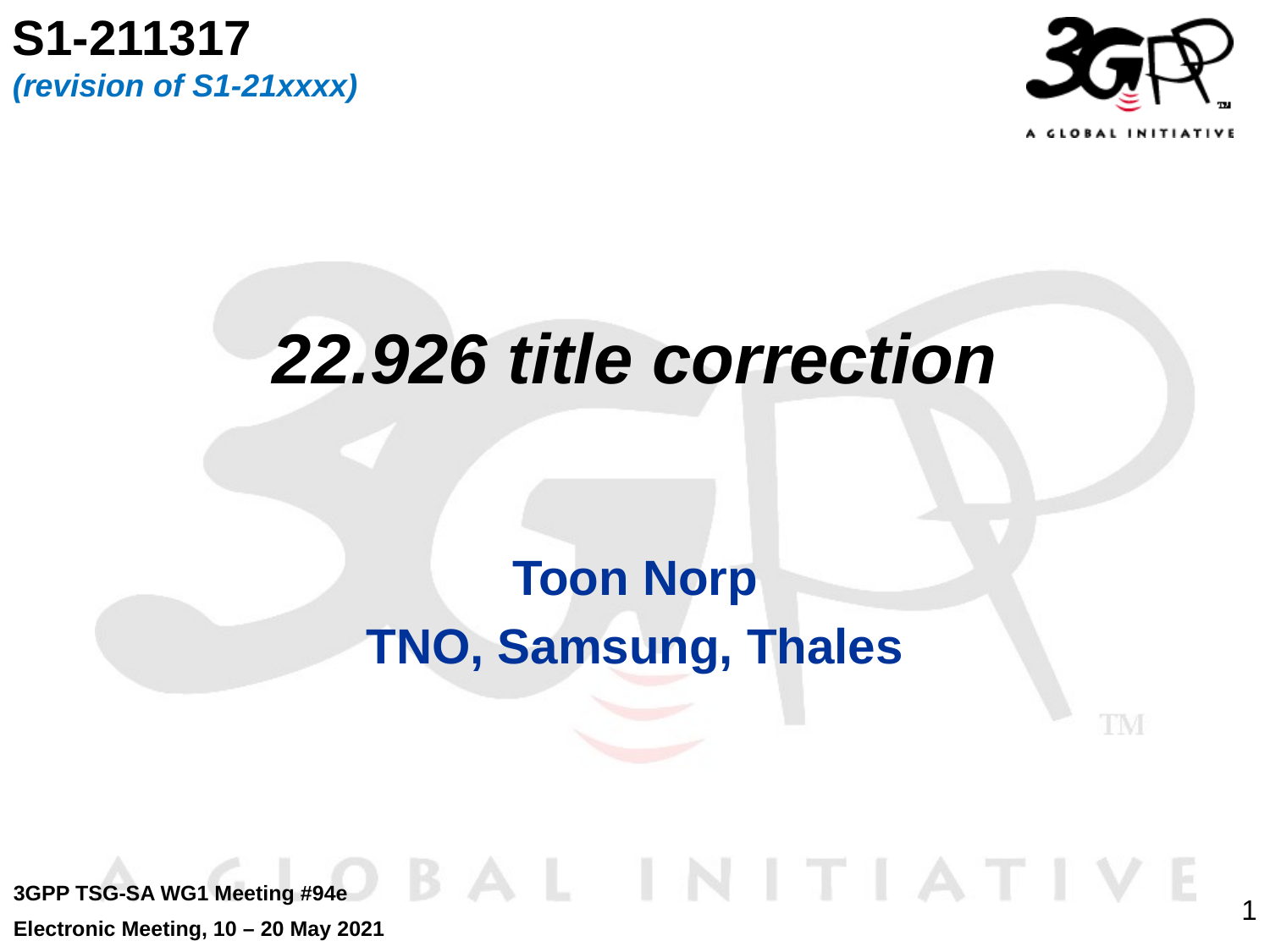

S1-211317
(revision of S1-21xxxx)
# 22.926 title correction
Toon Norp
TNO, Samsung, Thales
3GPP TSG-SA WG1 Meeting #94e
Electronic Meeting, 10 – 20 May 2021
1